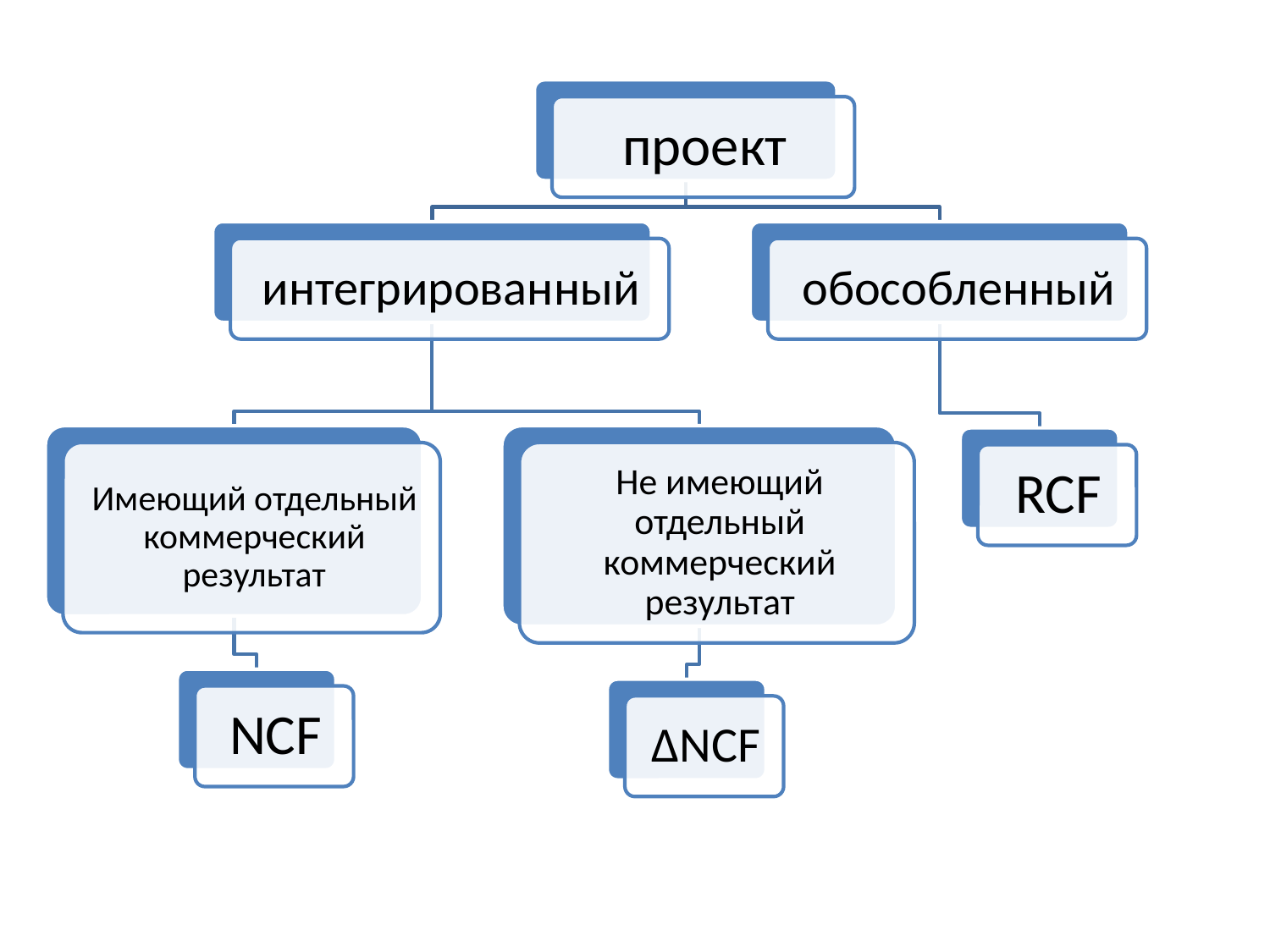

проект
интегрированный
Имеющий отдельный коммерческий результат
NCF
Не имеющий отдельный коммерческий результат
ΔNCF
обособленный
RCF